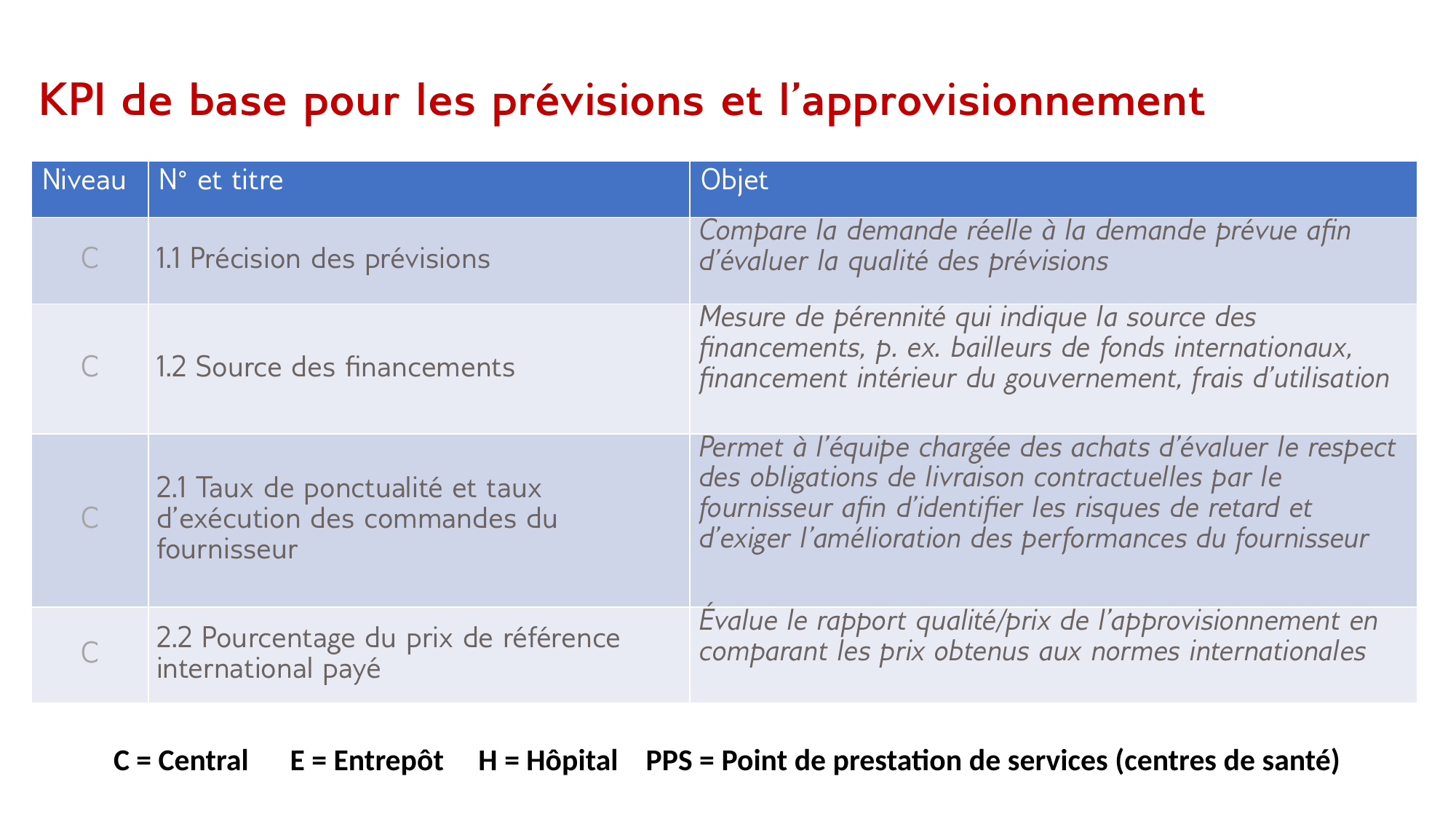

# KPI de base pour les prévisions et l’approvisionnement
| Niveau | N° et titre | Objet |
| --- | --- | --- |
| C | 1.1 Précision des prévisions | Compare la demande réelle à la demande prévue afin d’évaluer la qualité des prévisions |
| C | 1.2 Source des financements | Mesure de pérennité qui indique la source des financements, p. ex. bailleurs de fonds internationaux, financement intérieur du gouvernement, frais d’utilisation |
| C | 2.1 Taux de ponctualité et taux d’exécution des commandes du fournisseur | Permet à l’équipe chargée des achats d’évaluer le respect des obligations de livraison contractuelles par le fournisseur afin d’identifier les risques de retard et d’exiger l’amélioration des performances du fournisseur |
| C | 2.2 Pourcentage du prix de référence international payé | Évalue le rapport qualité/prix de l’approvisionnement en comparant les prix obtenus aux normes internationales |

4
C = Central      E = Entrepôt     H = Hôpital    PPS = Point de prestation de services (centres de santé)